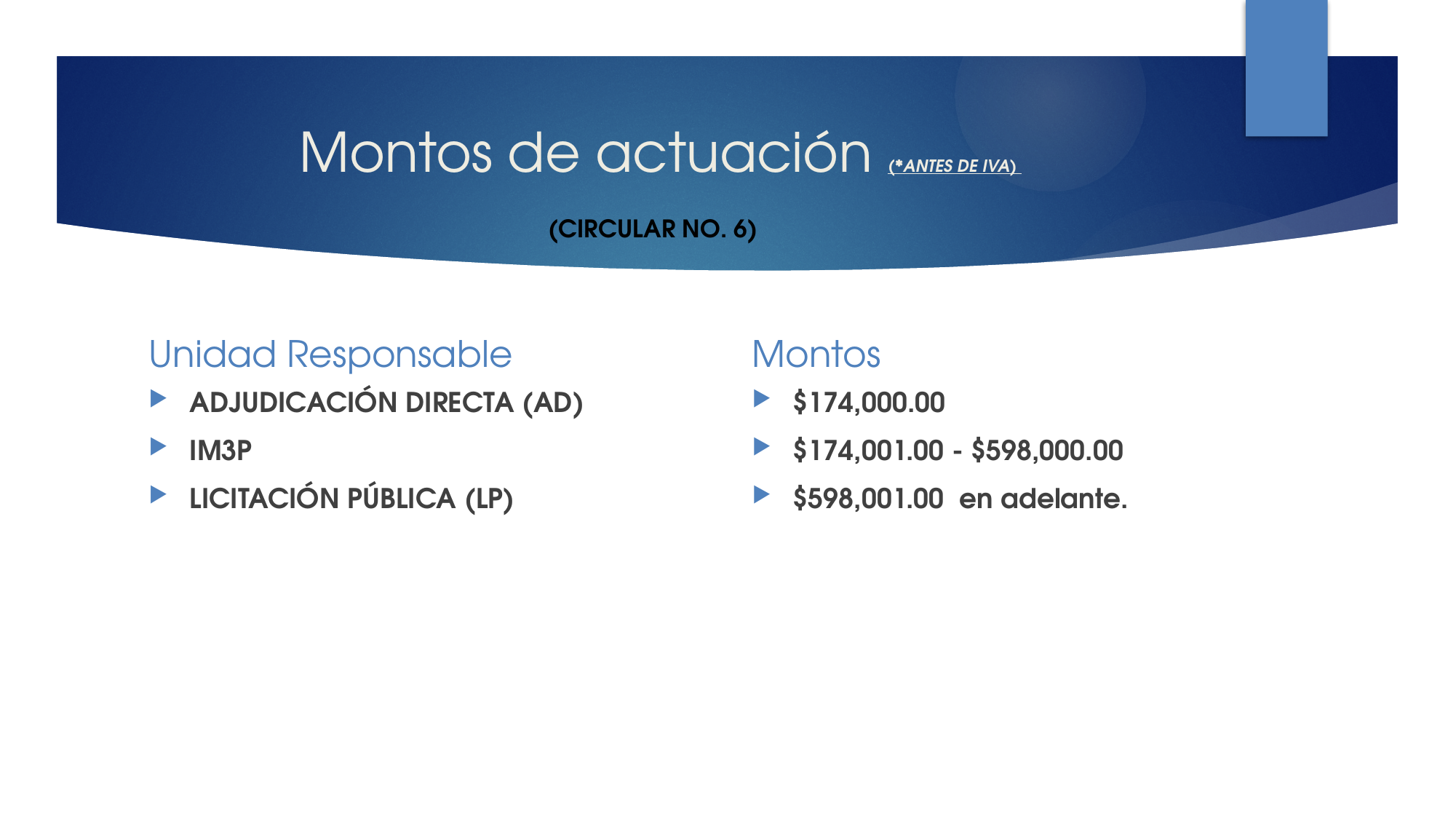

# Montos de actuación (*ANTES DE IVA) (CIRCULAR NO. 6)
Unidad Responsable
Montos
ADJUDICACIÓN DIRECTA (AD)
IM3P
LICITACIÓN PÚBLICA (LP)

$174,000.00
$174,001.00 - $598,000.00
$598,001.00  en adelante.